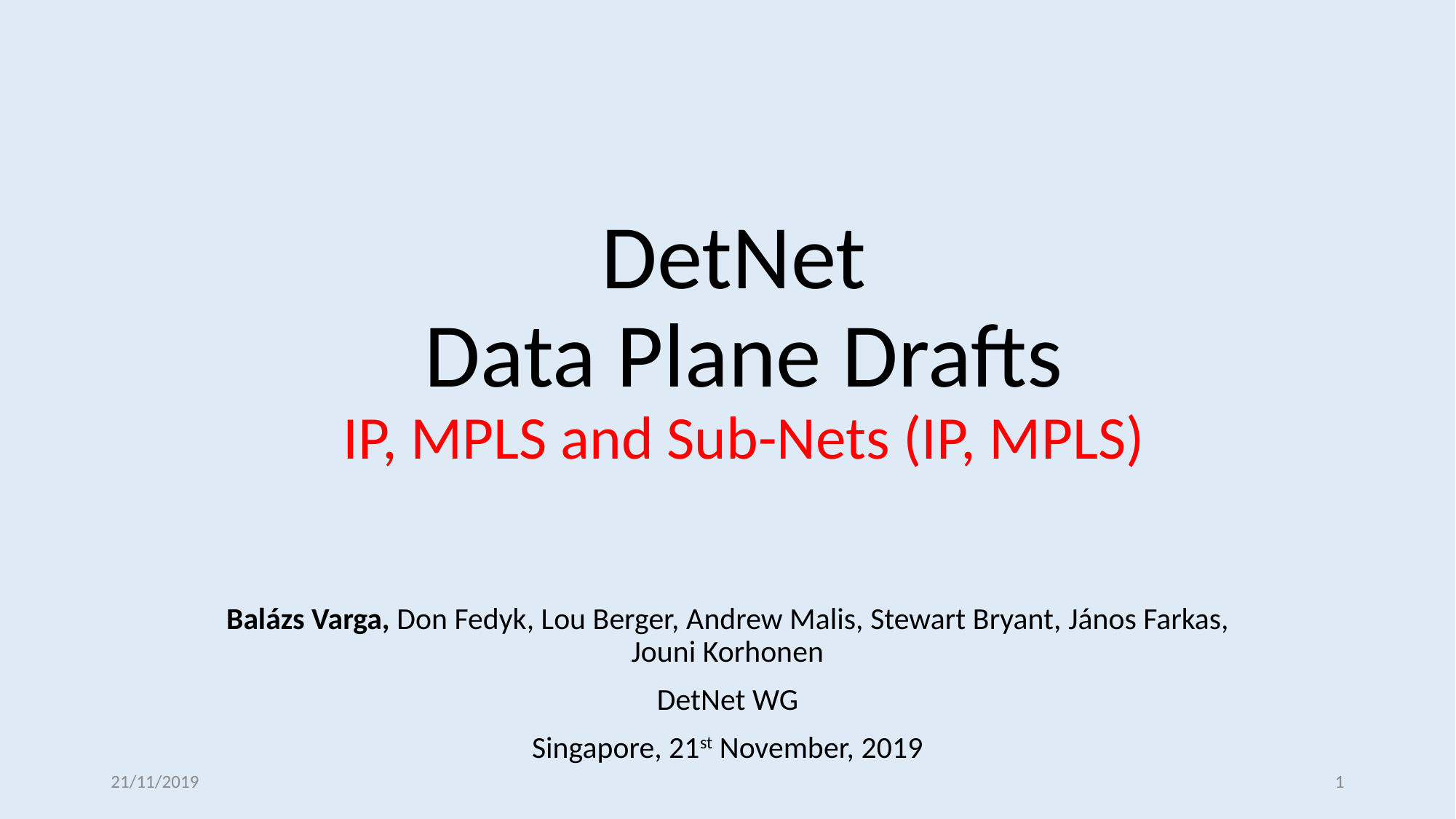

# DetNet Data Plane Drafts IP, MPLS and Sub-Nets (IP, MPLS)

Balázs Varga, Don Fedyk, Lou Berger, Andrew Malis, Stewart Bryant, János Farkas, Jouni Korhonen
DetNet WG
Singapore, 21st November, 2019
21/11/2019
1